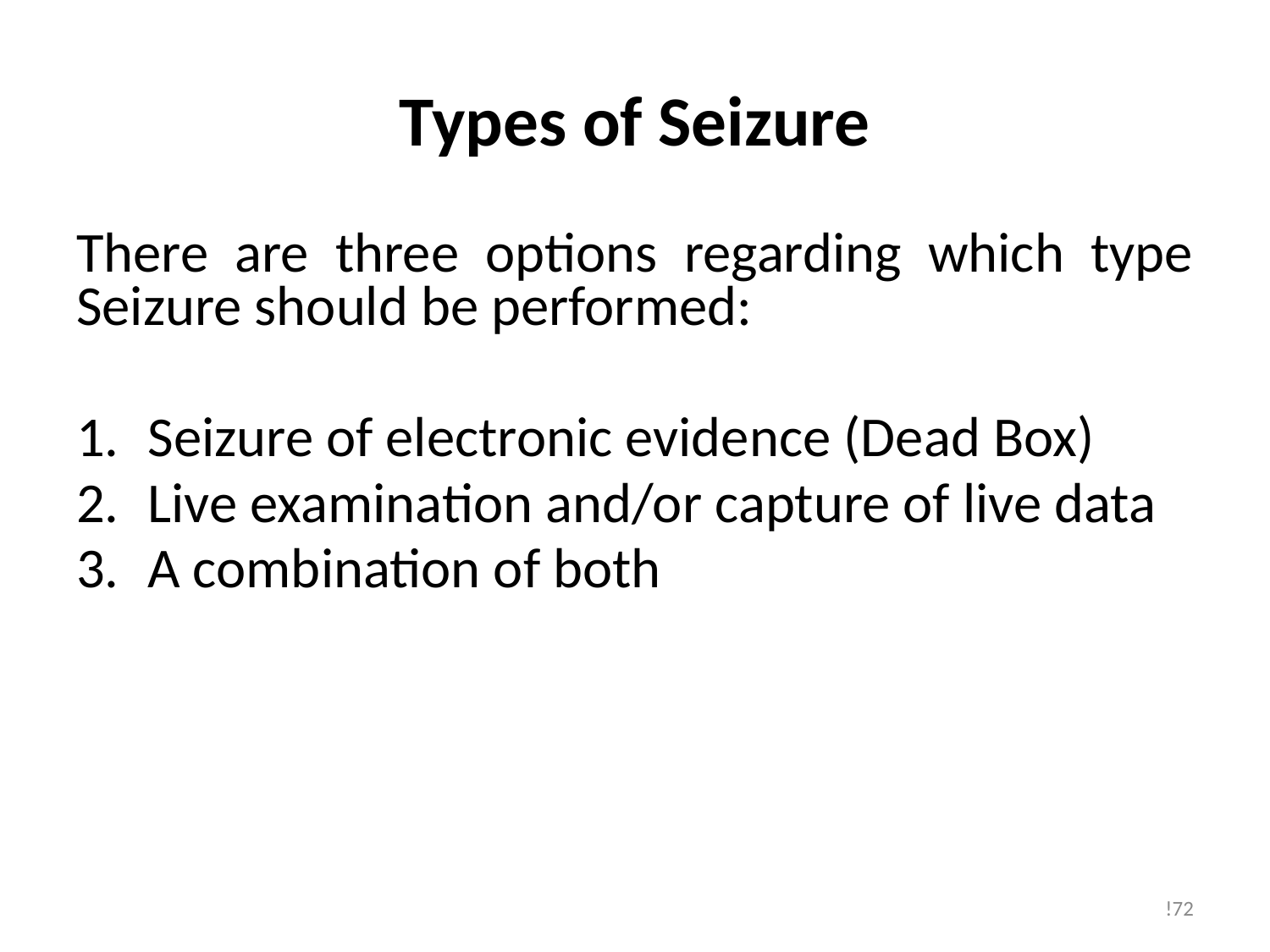

# Types of Seizure
There are three options regarding which type Seizure should be performed:

Seizure of electronic evidence (Dead Box)
Live examination and/or capture of live data
A combination of both

!72